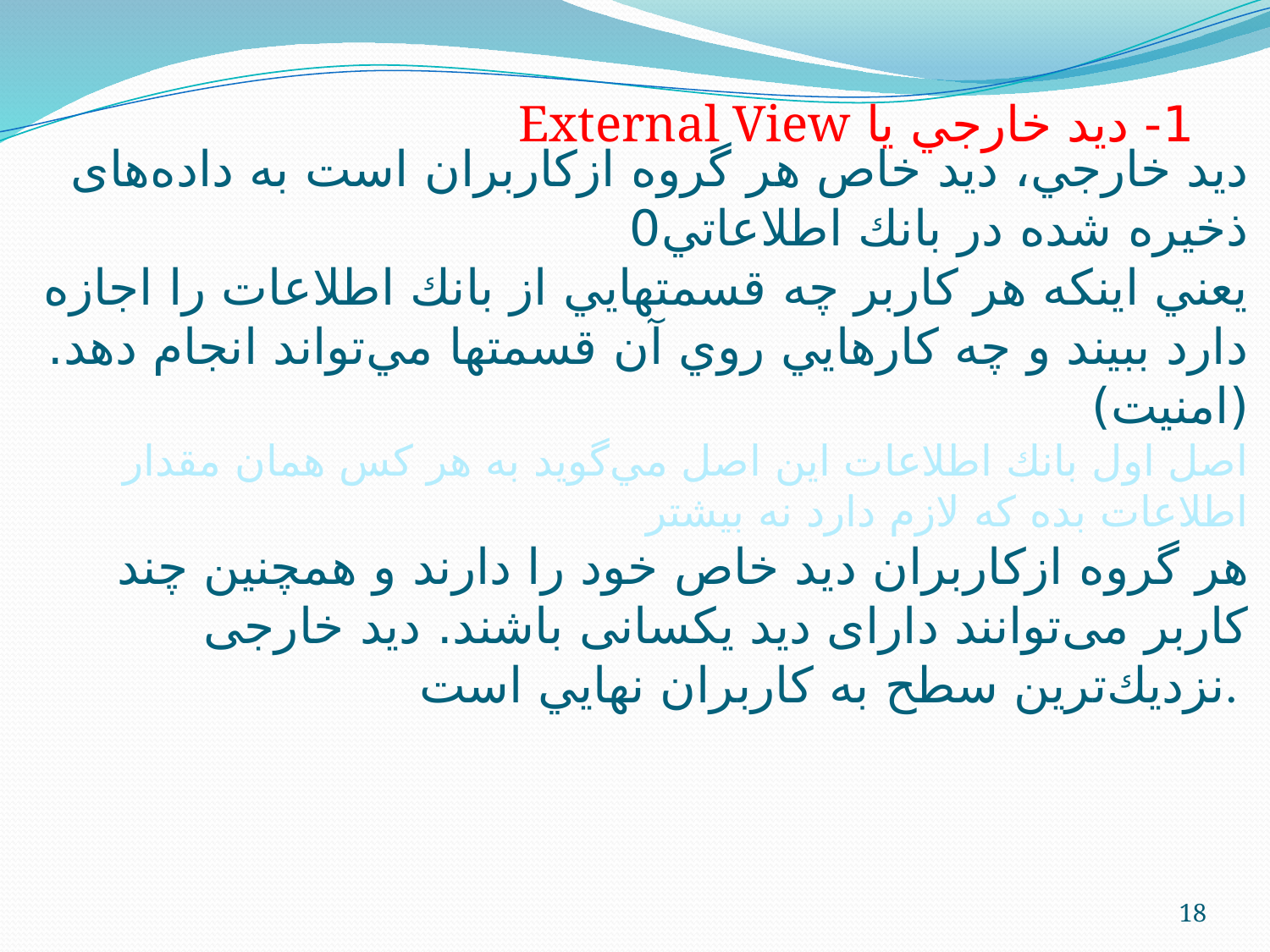

1- ديد خارجي يا External View
# ديد خارجي، ديد خاص هر گروه ازكاربران است به داده‌های ذخيره شده در بانك اطلاعاتي0 يعني اينكه هر كاربر چه قسمتهايي از بانك اطلاعات را اجازه دارد ببيند و چه كارهايي روي آن قسمتها مي‌تواند انجام دهد.(امنيت) اصل اول بانك اطلاعات اين اصل مي‌گويد به هر كس همان مقدار اطلاعات بده كه لازم دارد نه بيشتر هر گروه ازكاربران ديد خاص خود را دارند و همچنين چند كاربر می‌توانند دارای ديد يكسانی باشند. ديد خارجی نزديك‌ترين سطح به كاربران نهايي است.

18